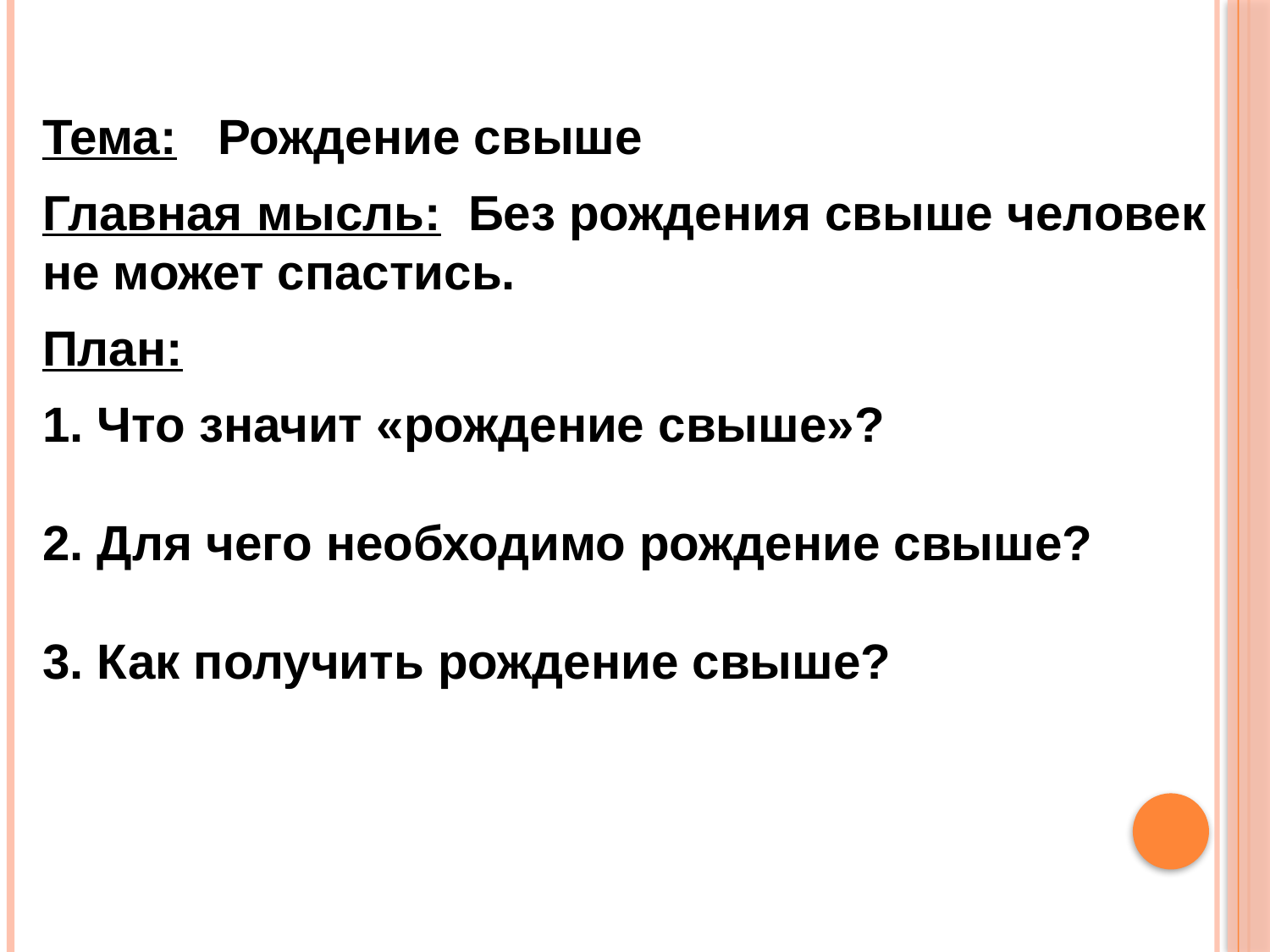

Тема:   Рождение свыше

Главная мысль:  Без рождения свыше человек не может спастись.

План:

1. Что значит «рождение свыше»?

2. Для чего необходимо рождение свыше?

3. Как получить рождение свыше?